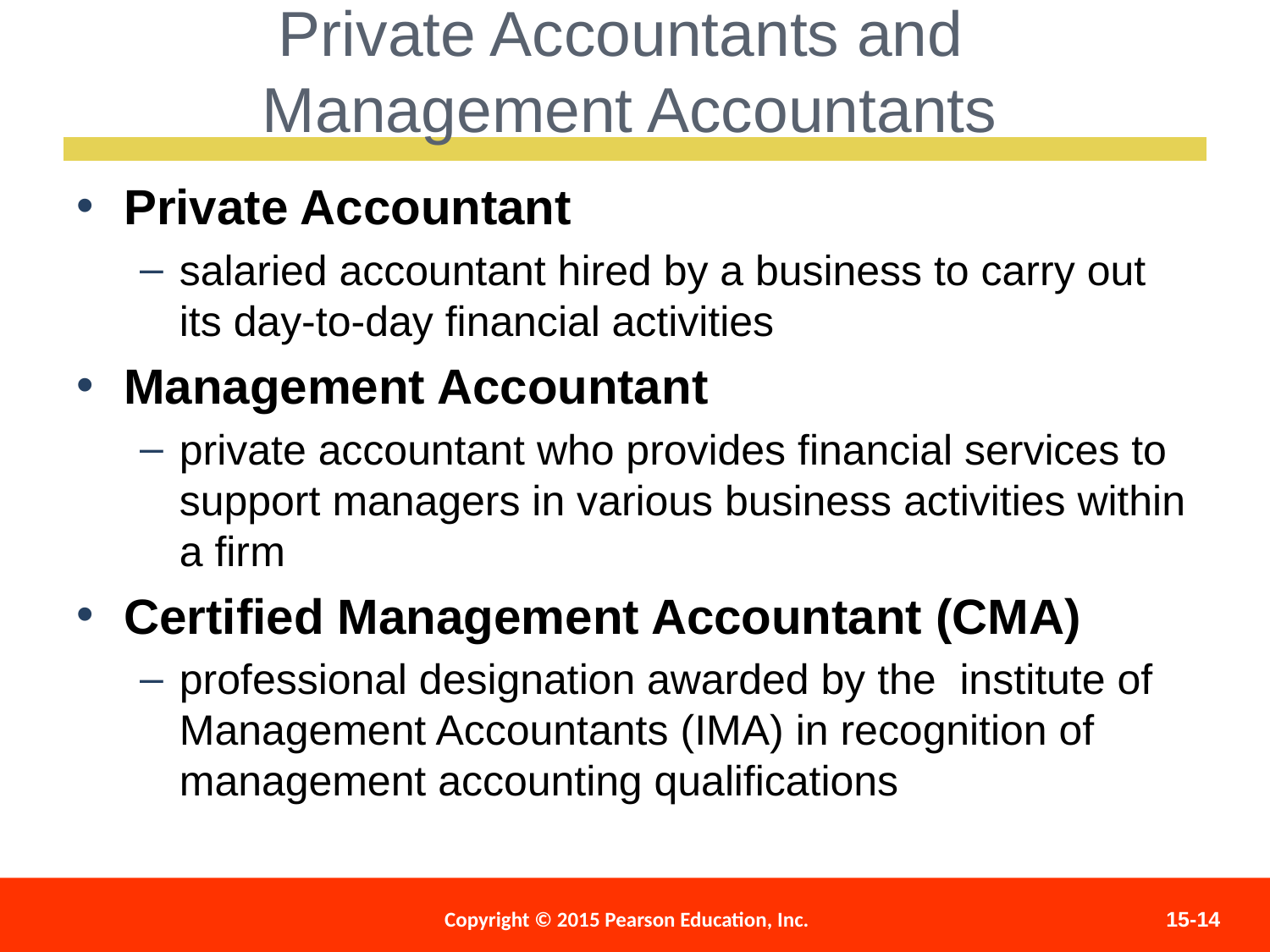

Private Accountants and
Management Accountants
Private Accountant
salaried accountant hired by a business to carry out its day-to-day financial activities
Management Accountant
private accountant who provides financial services to support managers in various business activities within a firm
Certified Management Accountant (CMA)
professional designation awarded by the  institute of Management Accountants (IMA) in recognition of management accounting qualifications